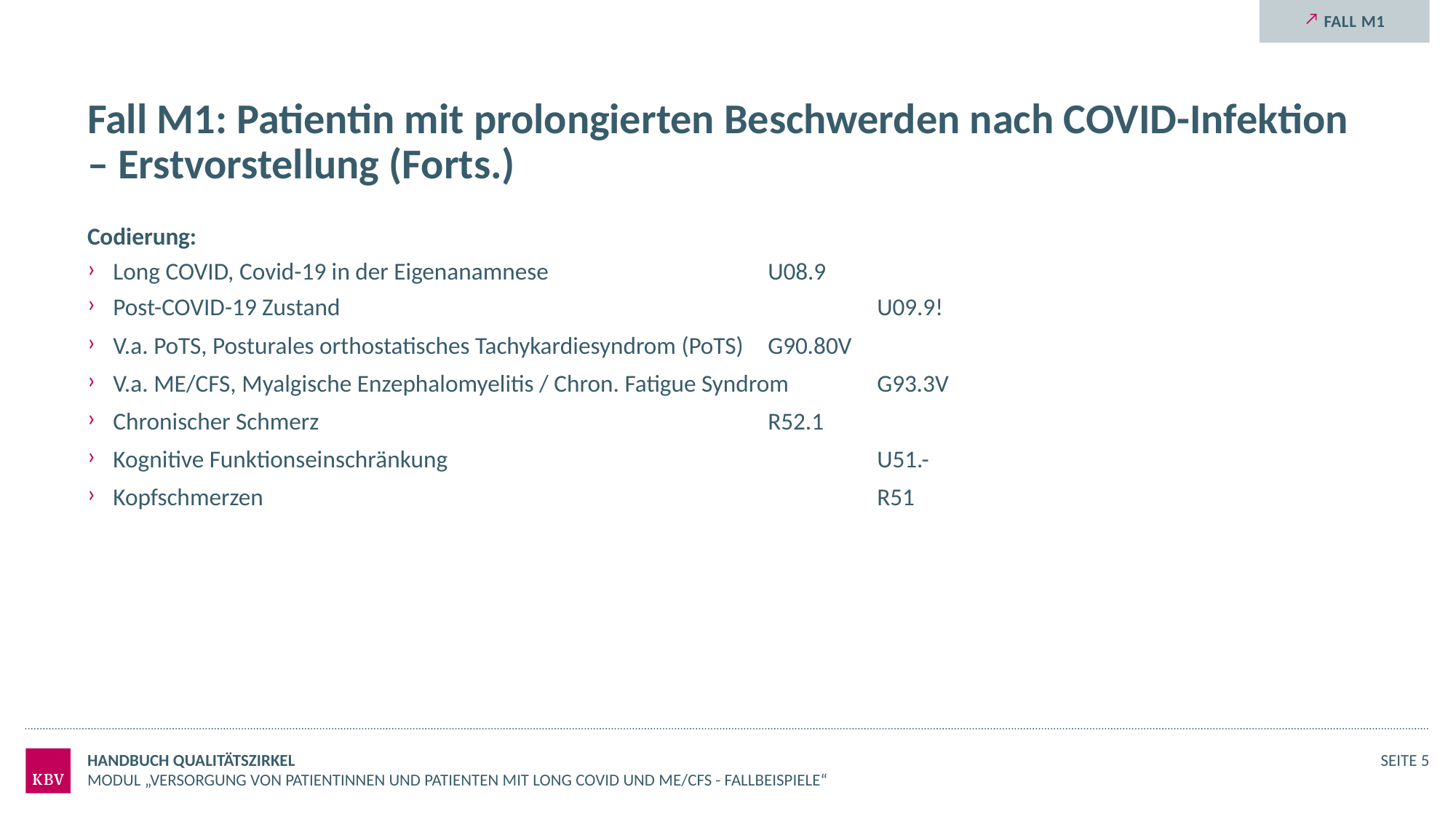

Fall M1
# Fall M1: Patientin mit prolongierten Beschwerden nach COVID-Infektion – Erstvorstellung (Forts.)
Codierung:
Long COVID, Covid-19 in der Eigenanamnese			U08.9
Post-COVID-19 Zustand					U09.9!
V.a. PoTS, Posturales orthostatisches Tachykardiesyndrom (PoTS)	G90.80V
V.a. ME/CFS, Myalgische Enzephalomyelitis / Chron. Fatigue Syndrom	G93.3V
Chronischer Schmerz					R52.1
Kognitive Funktionseinschränkung				U51.-
Kopfschmerzen						R51

Handbuch Qualitätszirkel
Seite 5
Modul „Versorgung von Patientinnen und Patienten mit Long COVID und ME/CFS - Fallbeispiele“